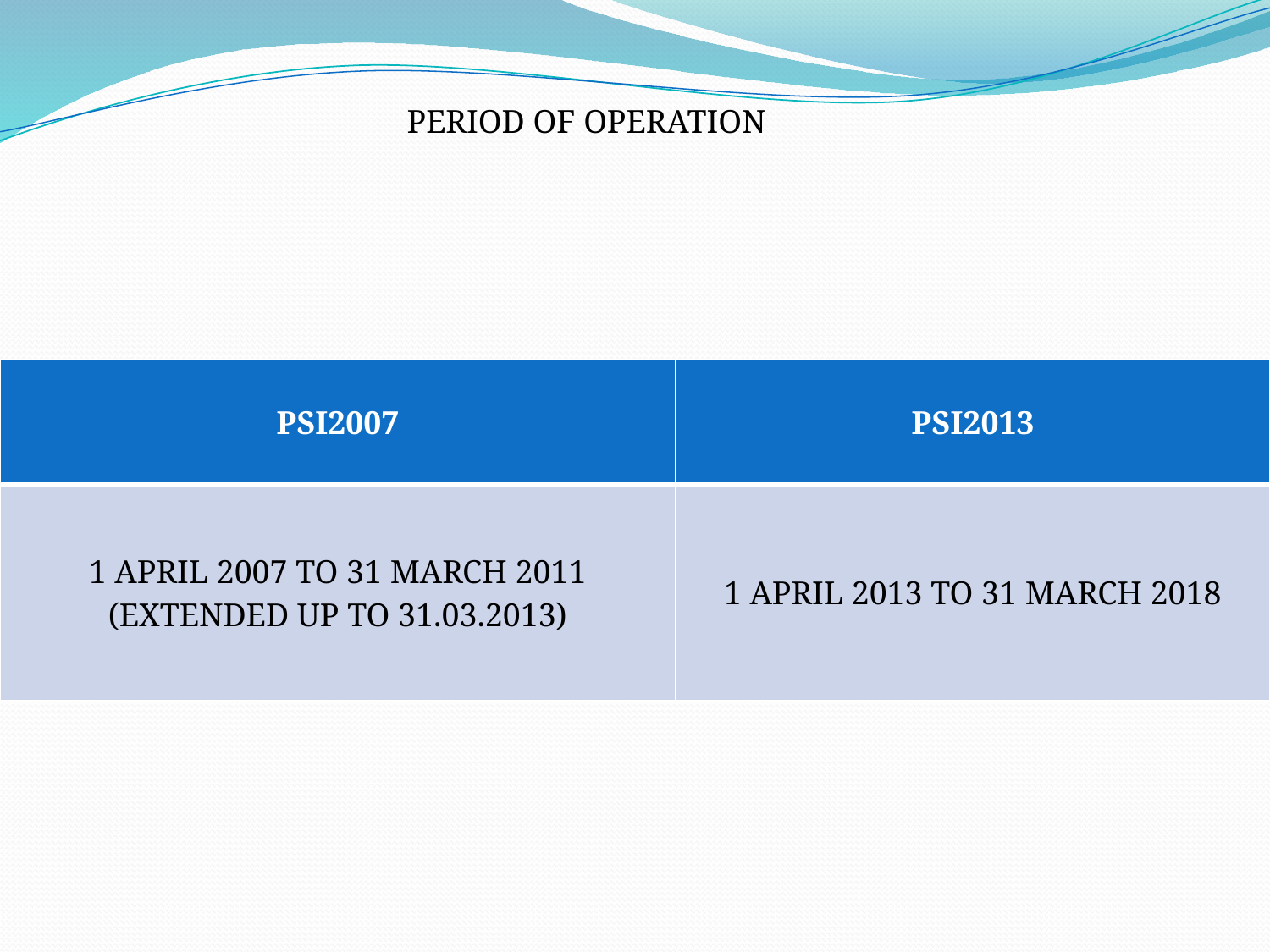

PERIOD OF OPERATION
| PSI2007 | PSI2013 |
| --- | --- |
| 1 APRIL 2007 TO 31 MARCH 2011 (EXTENDED UP TO 31.03.2013) | 1 APRIL 2013 TO 31 MARCH 2018 |